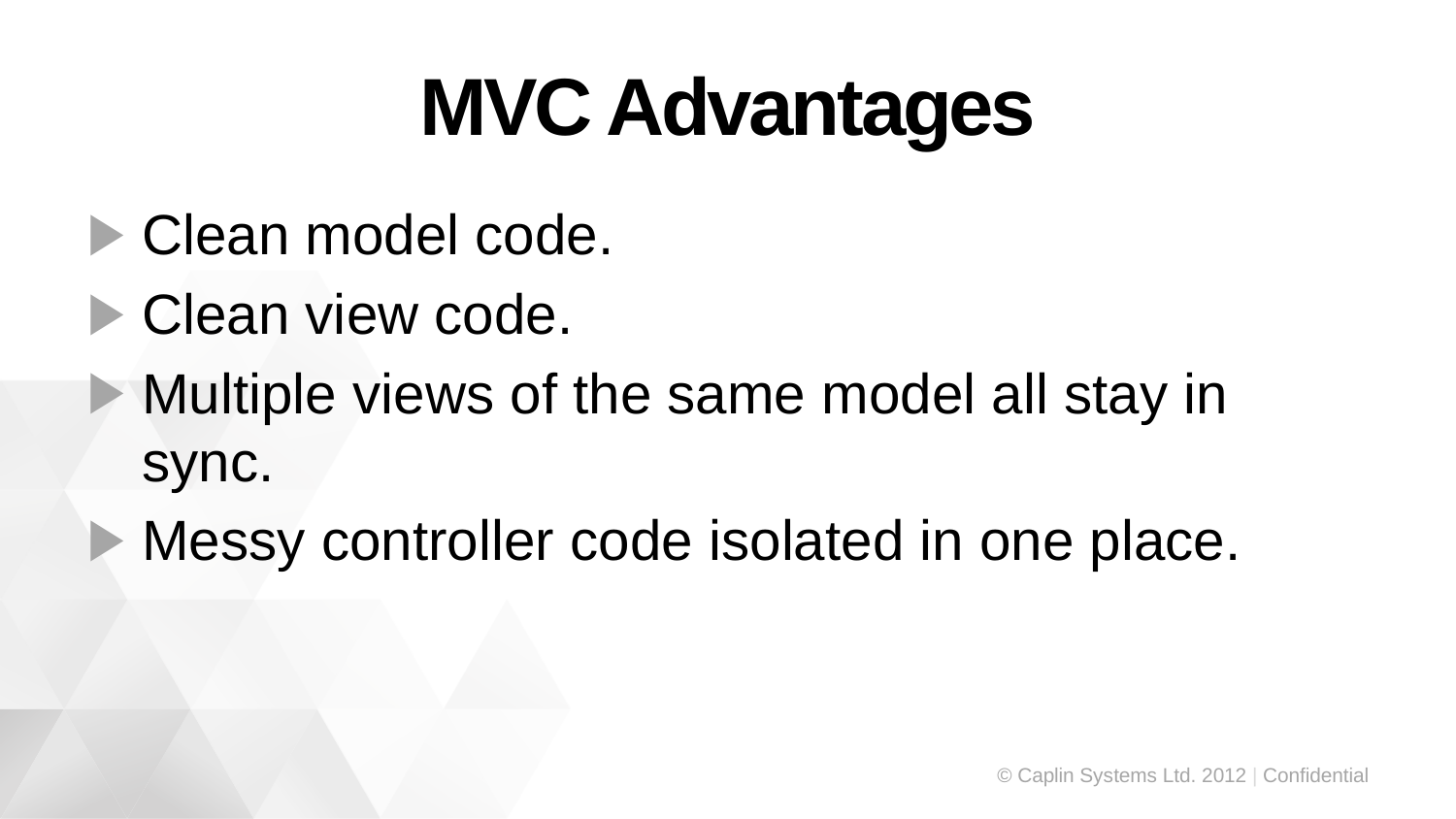

# MVC Advantages
Clean model code.
Clean view code.
Multiple views of the same model all stay in sync.
Messy controller code isolated in one place.